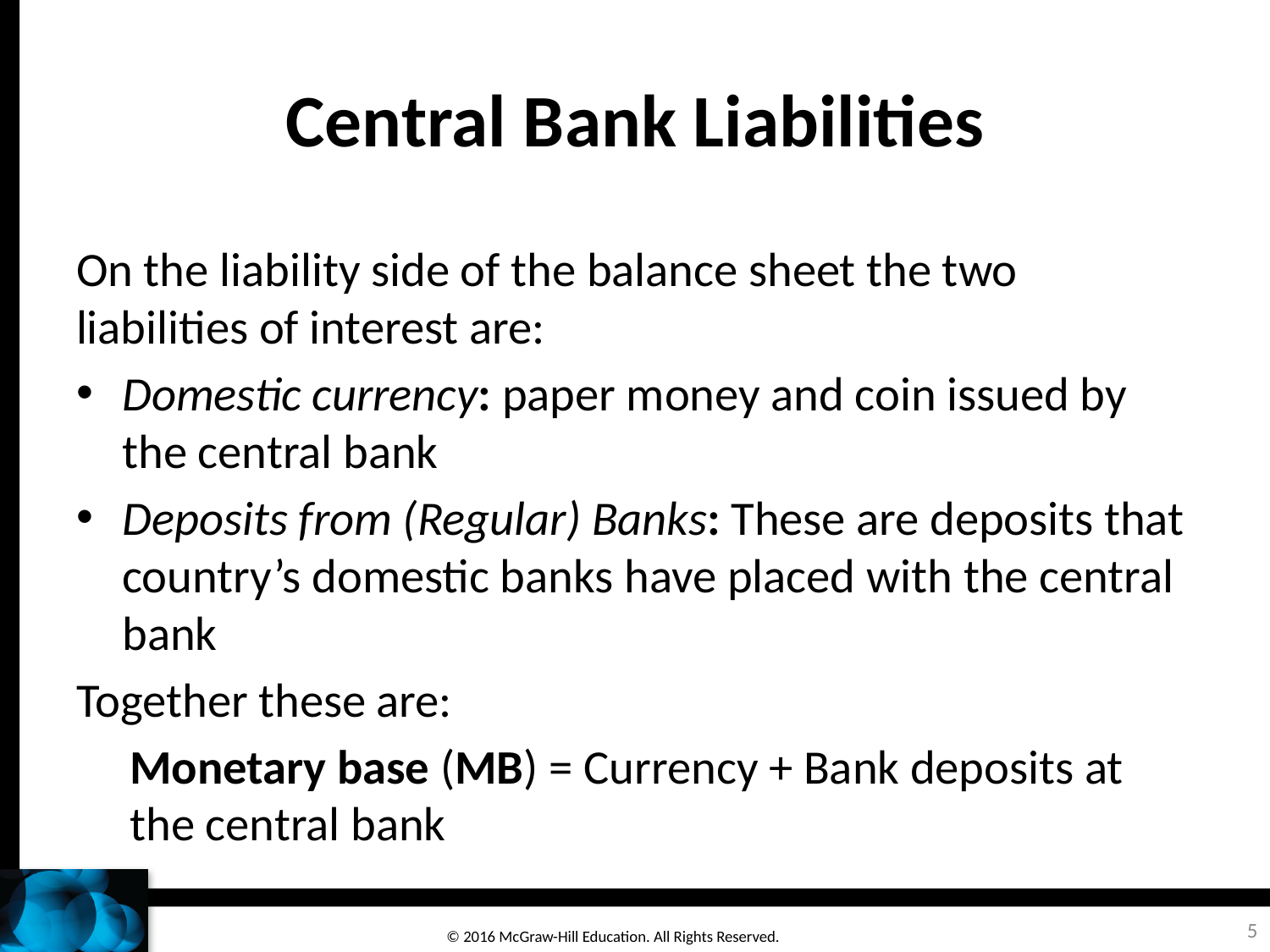

# Central Bank Liabilities
On the liability side of the balance sheet the two liabilities of interest are:
Domestic currency: paper money and coin issued by the central bank
Deposits from (Regular) Banks: These are deposits that country’s domestic banks have placed with the central bank
Together these are:
Monetary base (MB) = Currency + Bank deposits at the central bank
5
© 2016 McGraw-Hill Education. All Rights Reserved.